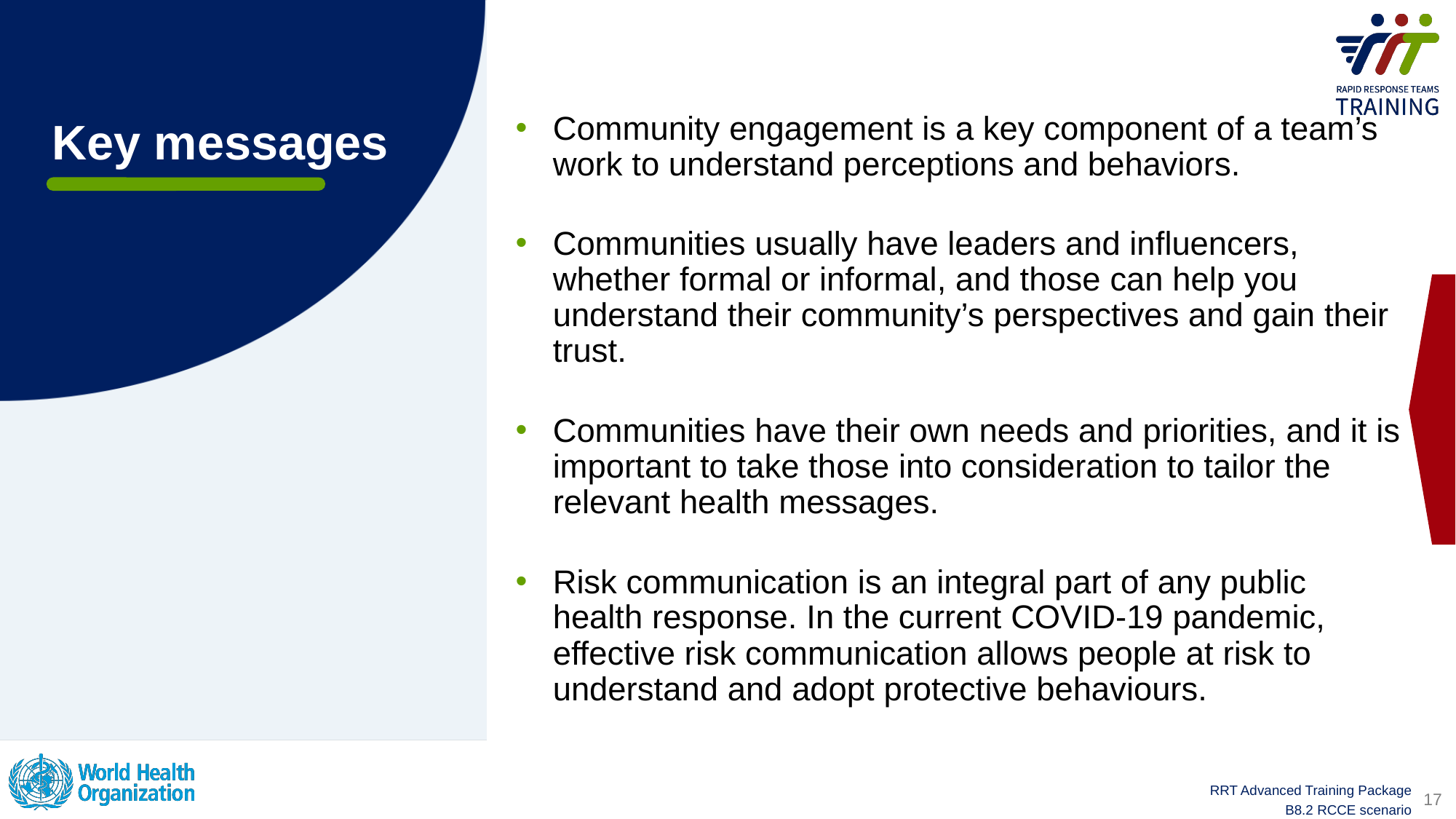

Community engagement is a key component of a team’s work to understand perceptions and behaviors.

Communities usually have leaders and influencers, whether formal or informal, and those can help you understand their community’s perspectives and gain their trust.

Communities have their own needs and priorities, and it is important to take those into consideration to tailor the relevant health messages.

Risk communication is an integral part of any public health response. In the current COVID-19 pandemic, effective risk communication allows people at risk to understand and adopt protective behaviours.
Key messages